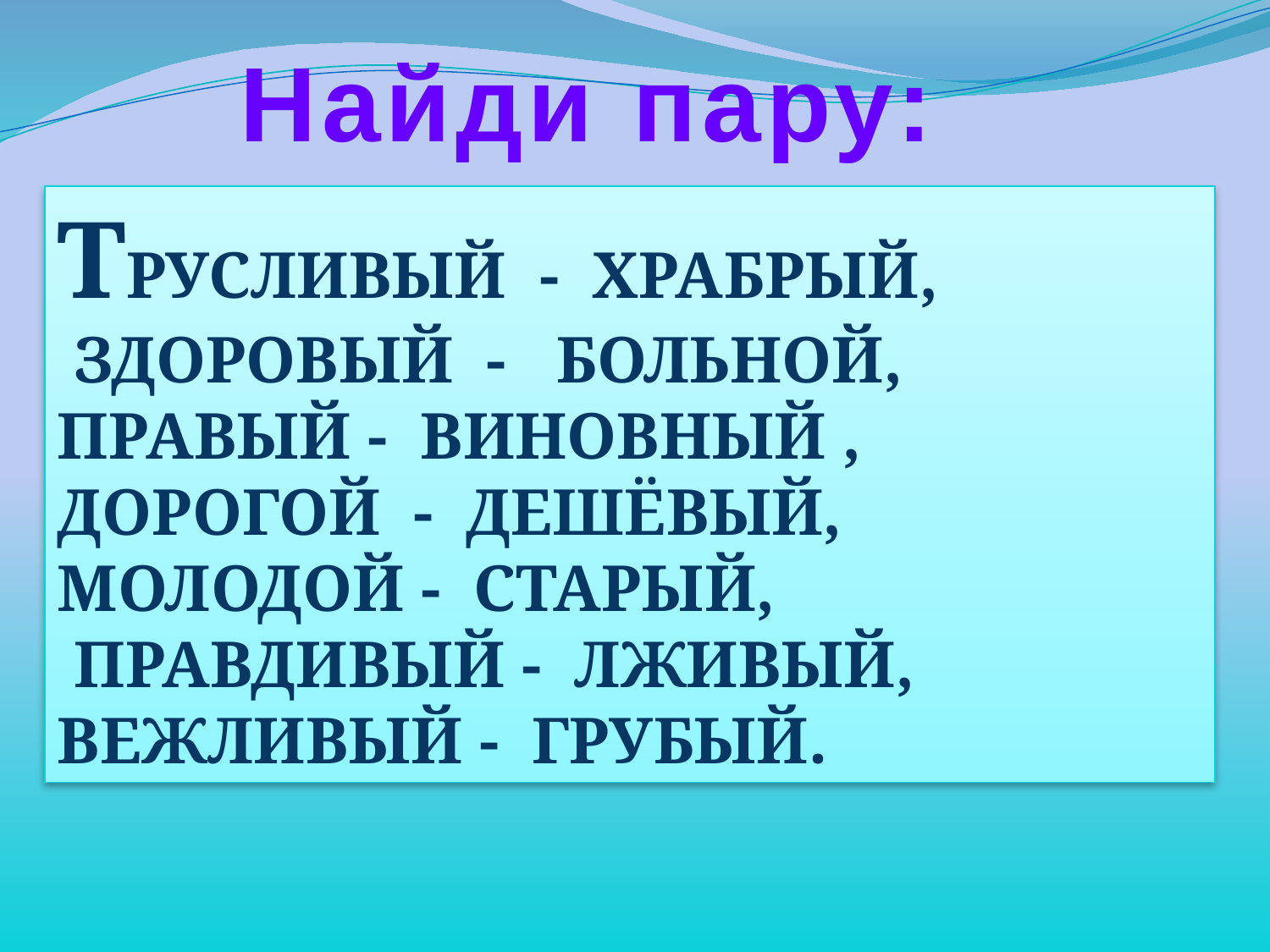

Найди пару:
Трусливый  -  храбрый,
 здоровый  -   больной,
правый -  виновный ,
дорогой  -  дешёвый,
молодой -  старый,
 правдивый -  лживый,
Вежливый -  грубый.